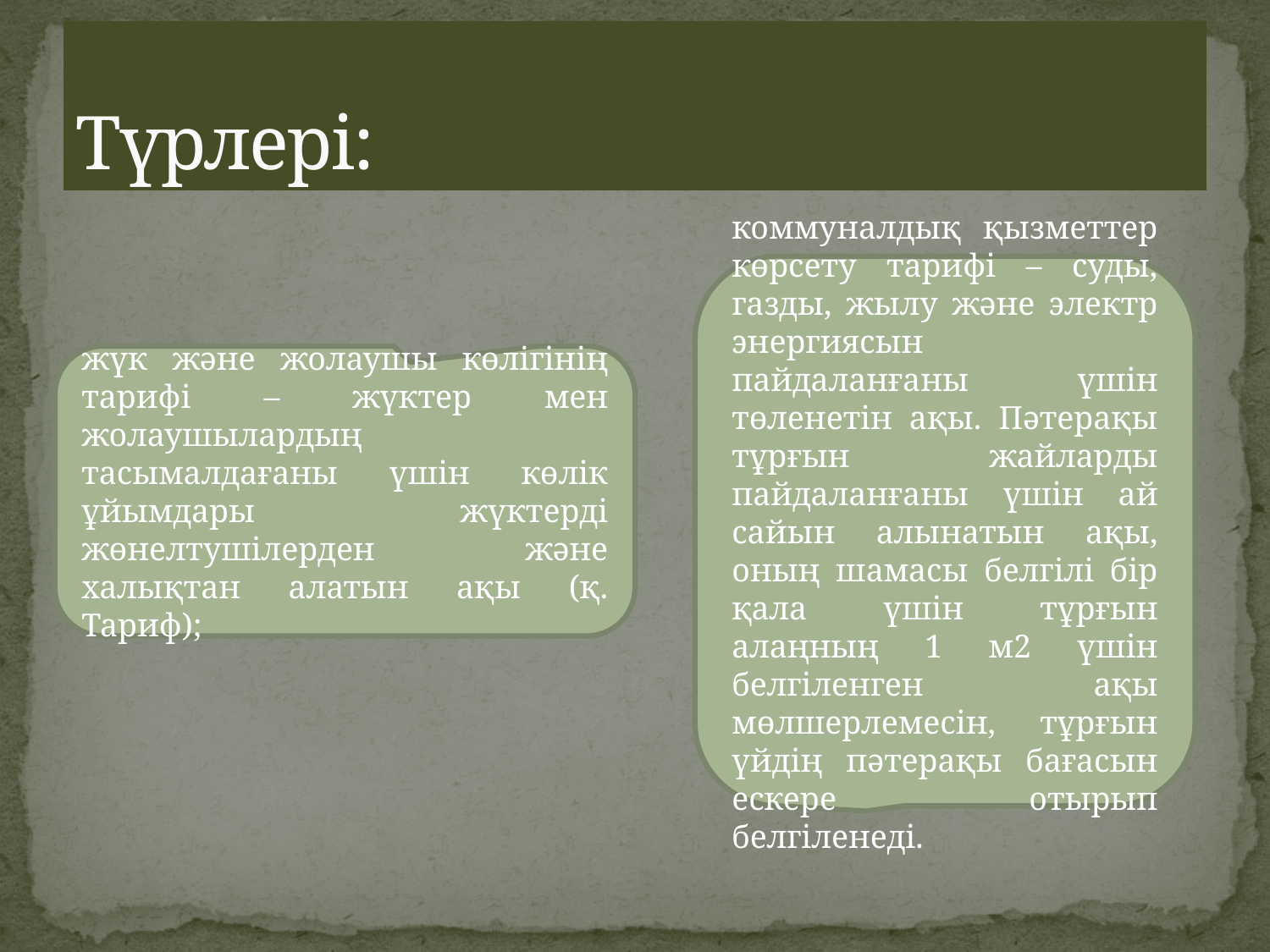

# Түрлері:

коммуналдық қызметтер көрсету тарифі – суды, газды, жылу және электр энергиясын пайдаланғаны үшін төленетін ақы. Пәтерақы тұрғын жайларды пайдаланғаны үшін ай сайын алынатын ақы, оның шамасы белгілі бір қала үшін тұрғын алаңның 1 м2 үшін белгіленген ақы мөлшерлемесін, тұрғын үйдің пәтерақы бағасын ескере отырып белгіленеді.
жүк және жолаушы көлігінің тарифі – жүктер мен жолаушылардың тасымалдағаны үшін көлік ұйымдары жүктерді жөнелтушілерден және халықтан алатын ақы (қ. Тариф);